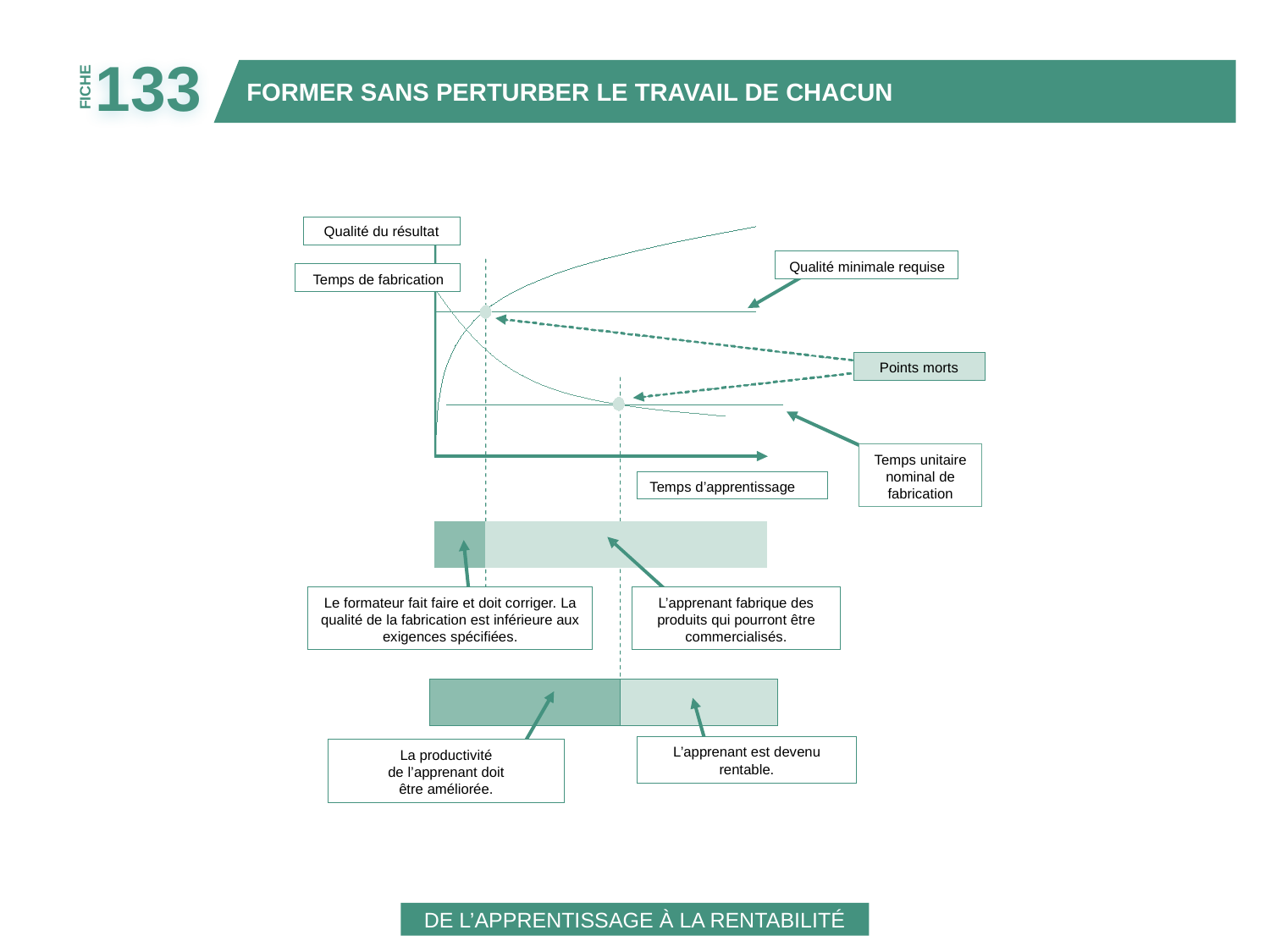

133

FORMER SANS PERTURBER LE TRAVAIL DE CHACUN
FICHE

Qualité du résultat

Qualité minimale requise

Temps de fabrication

Points morts

Temps unitaire
nominal de
fabrication

Temps d’apprentissage

Le formateur fait faire et doit corriger. La
qualité de la fabrication est inférieure aux
exigences spécifiées.
L’apprenant fabrique des
produits qui pourront être
commercialisés.

L’apprenant est devenu
rentable.
La productivité
de l’apprenant doit
être améliorée.
DE L’APPRENTISSAGE À LA RENTABILITÉ